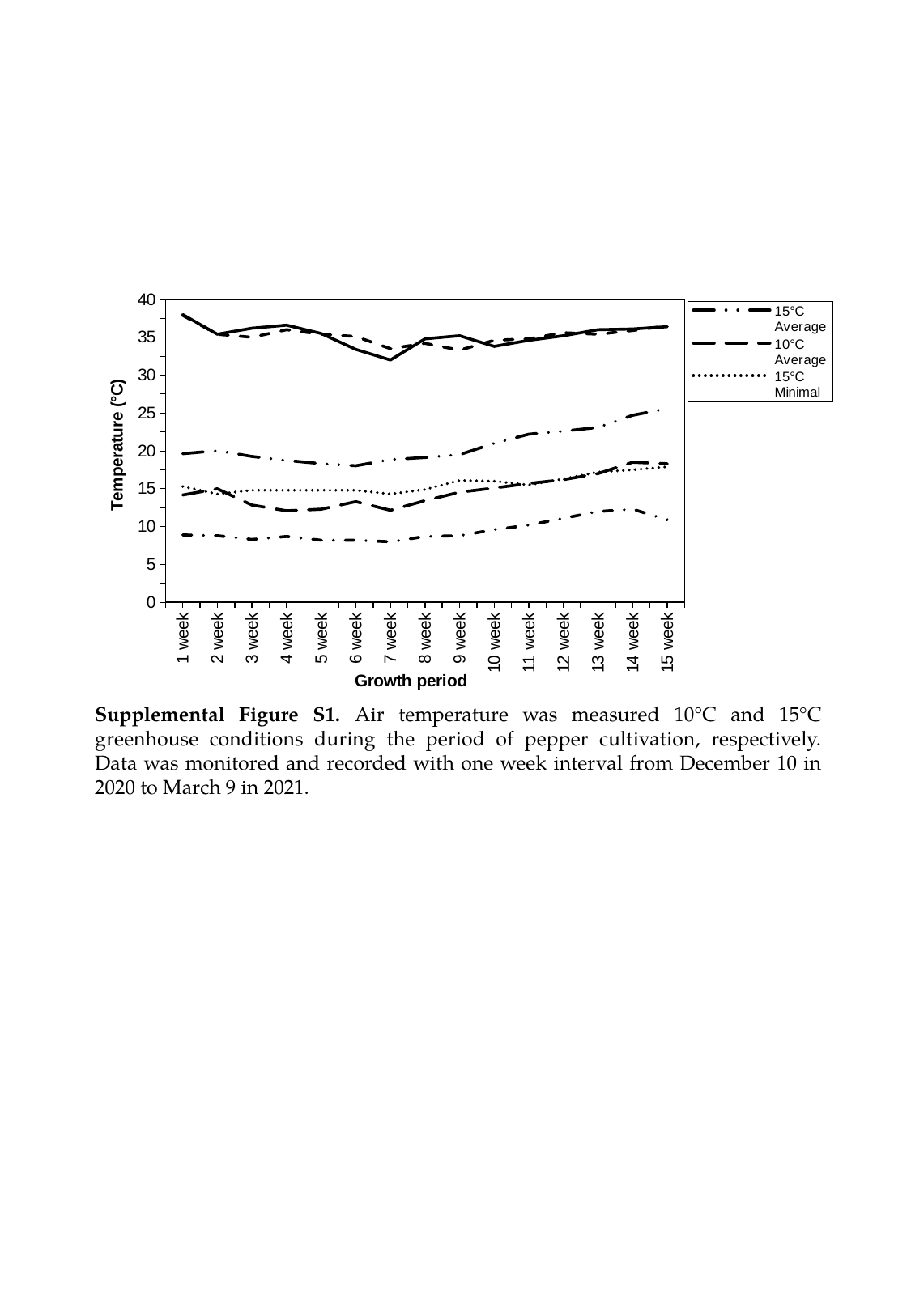

### Chart

| Category | 15°C Average | 10°C Average | 15°C Minimal | 10°C Minimal | 15°C Maximal | 10°C Maximal |
|---|---|---|---|---|---|---|
| 1 week | 19.626857142857123 | 14.175999999999997 | 15.3 | 8.9 | 37.9 | 38.0 |
| 2 week | 20.02380952380953 | 14.994642857142848 | 14.3 | 8.8 | 35.4 | 35.4 |
| 3 week | 19.262500000000003 | 12.84583333333333 | 14.8 | 8.3 | 35.0 | 36.2 |
| 4 week | 18.738541666666652 | 12.0953125 | 14.8 | 8.7 | 36.0 | 36.6 |
| 5 week | 18.309895833333325 | 12.3 | 14.8 | 8.2 | 35.4 | 35.5 |
| 6 week | 18.032738095238102 | 13.3 | 14.8 | 8.2 | 35.1 | 33.4 |
| 7 week | 18.851041666666674 | 12.157291666666664 | 14.3 | 8.0 | 33.5 | 32.0 |
| 8 week | 19.1296875 | 13.432812499999999 | 14.9 | 8.7 | 34.2 | 34.8 |
| 9 week | 19.502150537634407 | 14.54623655913978 | 16.1 | 8.8 | 33.3 | 35.2 |
| 10 week | 21.0 | 15.1 | 16.0 | 9.6 | 34.6 | 33.8 |
| 11 week | 22.2 | 15.7 | 15.5 | 10.2 | 34.8 | 34.6 |
| 12 week | 22.6 | 16.2 | 16.3 | 11.1 | 35.6 | 35.2 |
| 13 week | 23.1 | 17.0 | 17.2 | 12.0 | 35.4 | 36.0 |
| 14 week | 24.7 | 18.5 | 17.5 | 12.3 | 35.9 | 36.1 |
| 15 week | 25.6 | 18.3 | 17.9 | 10.9 | 36.5 | 36.4 |
Supplemental Figure S1. Air temperature was measured 10°C and 15°C greenhouse conditions during the period of pepper cultivation, respectively. Data was monitored and recorded with one week interval from December 10 in 2020 to March 9 in 2021.